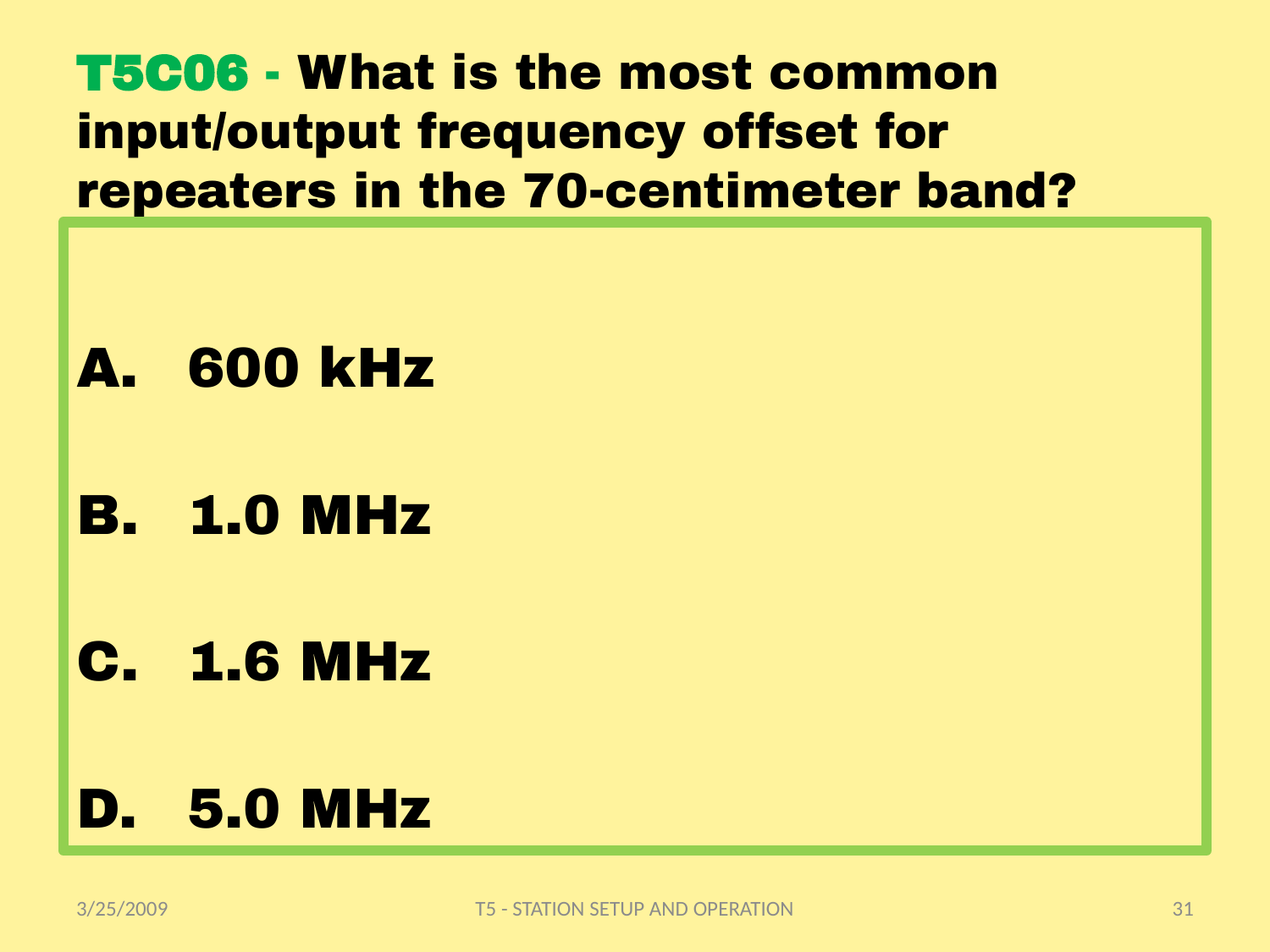

# T5C06 - What is the most common input/output frequency offset for repeaters in the 70-centimeter band?

600 kHz
1.0 MHz
1.6 MHz
5.0 MHz

3/25/2009
T5 - STATION SETUP AND OPERATION
31